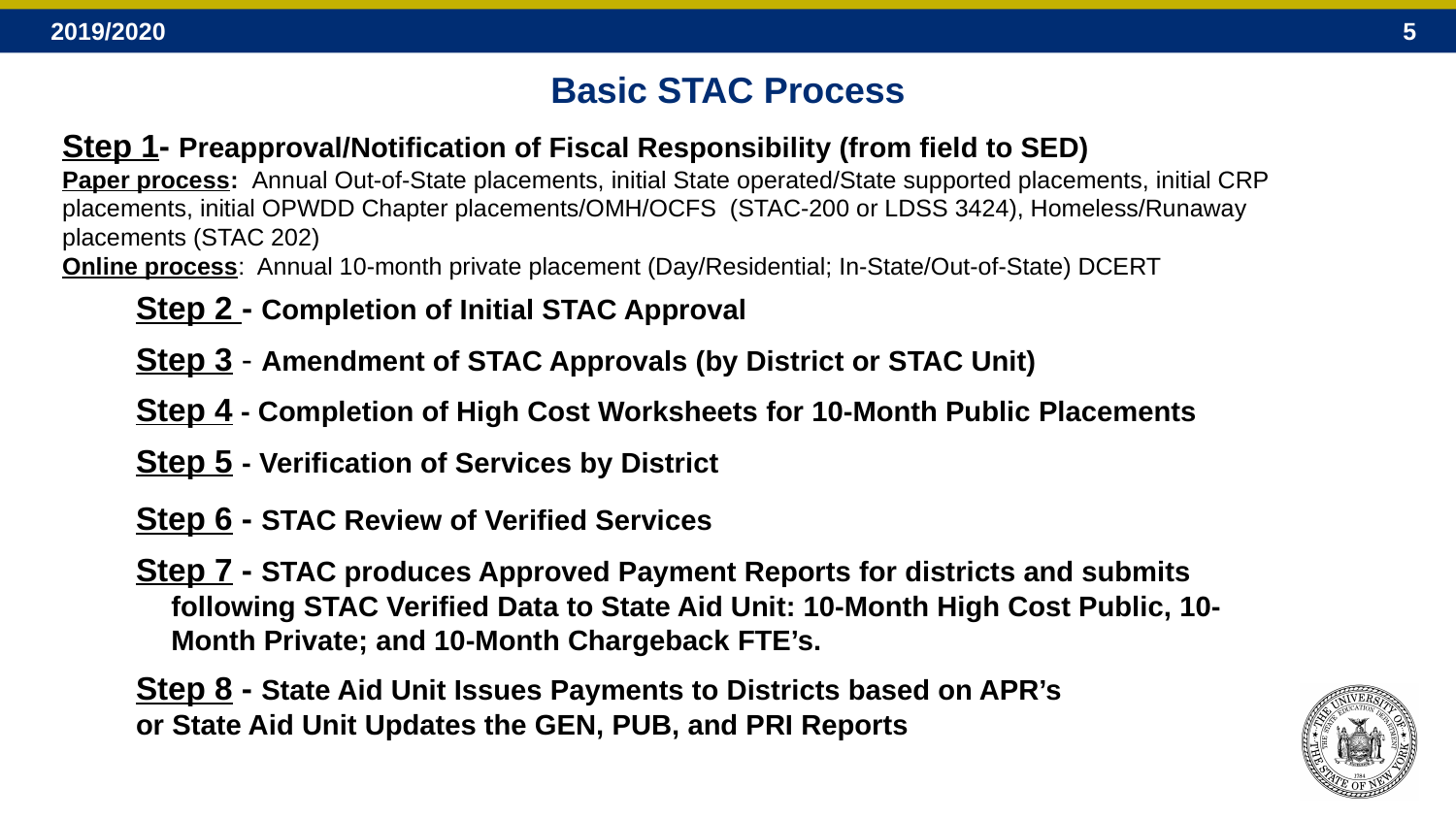

# Basic STAC Process
Step 1- Preapproval/Notification of Fiscal Responsibility (from field to SED)
Paper process:  Annual Out-of-State placements, initial State operated/State supported placements, initial CRP  placements, initial OPWDD Chapter placements/OMH/OCFS  (STAC-200 or LDSS 3424), Homeless/Runaway placements (STAC 202)
Online process:  Annual 10-month private placement (Day/Residential; In-State/Out-of-State) DCERT

Step 2 - Completion of Initial STAC Approval
Step 3 - Amendment of STAC Approvals (by District or STAC Unit)
Step 4 - Completion of High Cost Worksheets for 10-Month Public Placements
Step 5 - Verification of Services by District

Step 6 - STAC Review of Verified Services
Step 7 - STAC produces Approved Payment Reports for districts and submits following STAC Verified Data to State Aid Unit: 10-Month High Cost Public, 10-Month Private; and 10-Month Chargeback FTE’s.
Step 8 - State Aid Unit Issues Payments to Districts based on APR’s
or State Aid Unit Updates the GEN, PUB, and PRI Reports